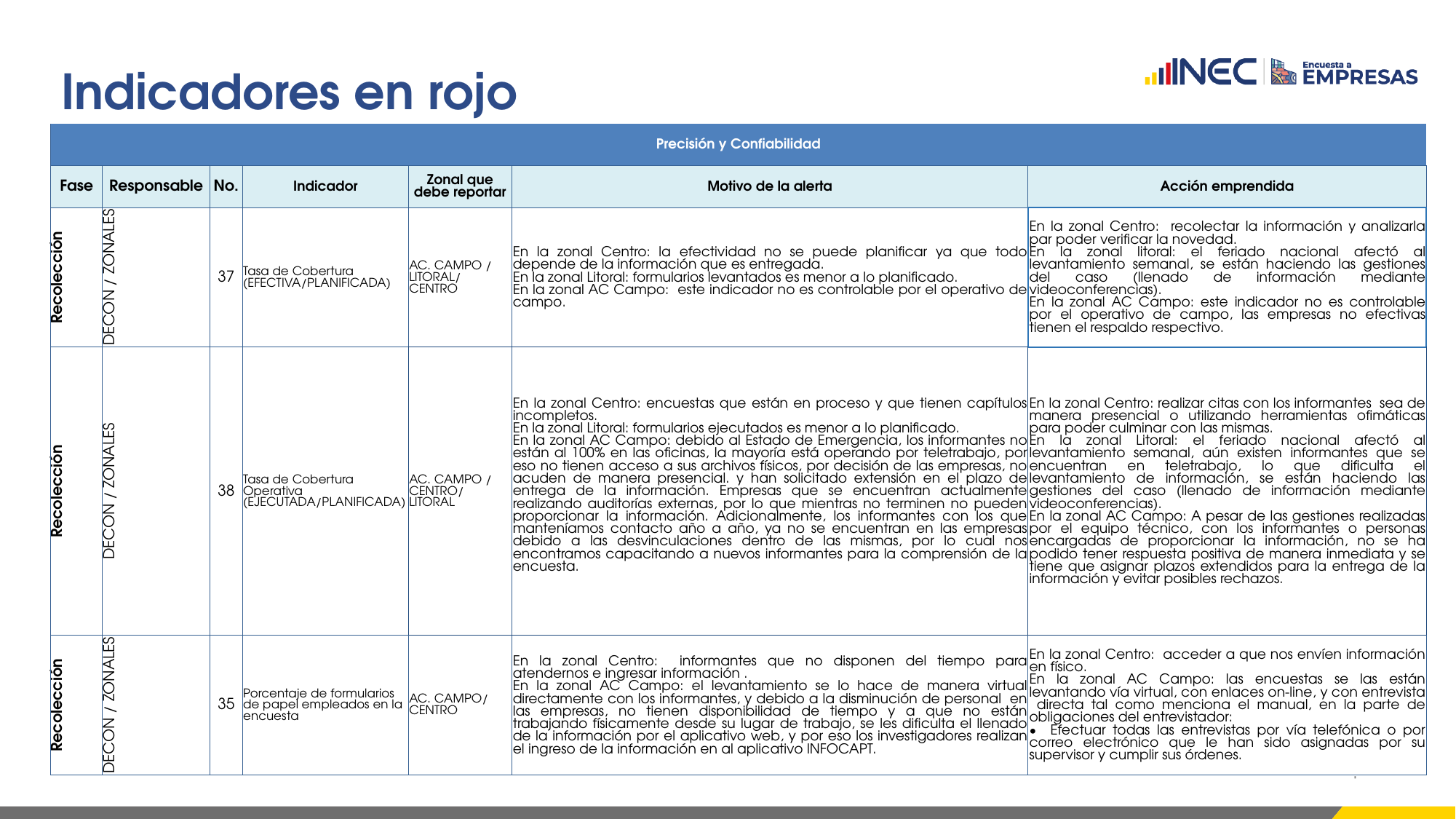

Indicadores en rojo
| Precisión y Confiabilidad |  |  |  |  |  |  |
| --- | --- | --- | --- | --- | --- | --- |
| Fase | Responsable | No. | Indicador | Zonal que debe reportar | Motivo de la alerta | Acción emprendida |
| Recolección | DECON / ZONALES | 37 | Tasa de Cobertura (EFECTIVA/PLANIFICADA) | AC. CAMPO / LITORAL/ CENTRO | En la zonal Centro: la efectividad no se puede planificar ya que todo depende de la información que es entregada. En la zonal Litoral: formularios levantados es menor a lo planificado. En la zonal AC Campo: este indicador no es controlable por el operativo de campo. | En la zonal Centro: recolectar la información y analizarla par poder verificar la novedad. En la zonal litoral: el feriado nacional afectó al levantamiento semanal, se están haciendo las gestiones del caso (llenado de información mediante videoconferencias). En la zonal AC Campo: este indicador no es controlable por el operativo de campo, las empresas no efectivas tienen el respaldo respectivo. |
| Recolección | DECON / ZONALES | 38 | Tasa de Cobertura Operativa (EJECUTADA/PLANIFICADA) | AC. CAMPO / CENTRO/ LITORAL | En la zonal Centro: encuestas que están en proceso y que tienen capítulos incompletos. En la zonal Litoral: formularios ejecutados es menor a lo planificado. En la zonal AC Campo: debido al Estado de Emergencia, los informantes no están al 100% en las oficinas, la mayoría está operando por teletrabajo, por eso no tienen acceso a sus archivos físicos, por decisión de las empresas, no acuden de manera presencial. y han solicitado extensión en el plazo de entrega de la información. Empresas que se encuentran actualmente realizando auditorías externas, por lo que mientras no terminen no pueden proporcionar la información. Adicionalmente, los informantes con los que manteníamos contacto año a año, ya no se encuentran en las empresas debido a las desvinculaciones dentro de las mismas, por lo cual nos encontramos capacitando a nuevos informantes para la comprensión de la encuesta. | En la zonal Centro: realizar citas con los informantes sea de manera presencial o utilizando herramientas ofimáticas para poder culminar con las mismas. En la zonal Litoral: el feriado nacional afectó al levantamiento semanal, aún existen informantes que se encuentran en teletrabajo, lo que dificulta el levantamiento de información, se están haciendo las gestiones del caso (llenado de información mediante videoconferencias). En la zonal AC Campo: A pesar de las gestiones realizadas por el equipo técnico, con los informantes o personas encargadas de proporcionar la información, no se ha podido tener respuesta positiva de manera inmediata y se tiene que asignar plazos extendidos para la entrega de la información y evitar posibles rechazos. |
| Recolección | DECON / ZONALES | 35 | Porcentaje de formularios de papel empleados en la encuesta | AC. CAMPO/ CENTRO | En la zonal Centro: informantes que no disponen del tiempo para atendernos e ingresar información . En la zonal AC Campo: el levantamiento se lo hace de manera virtual directamente con los informantes, y debido a la disminución de personal en las empresas, no tienen disponibilidad de tiempo y a que no están trabajando físicamente desde su lugar de trabajo, se les dificulta el llenado de la información por el aplicativo web, y por eso los investigadores realizan el ingreso de la información en al aplicativo INFOCAPT. | En la zonal Centro: acceder a que nos envíen información en físico. En la zonal AC Campo: las encuestas se las están levantando vía virtual, con enlaces on-line, y con entrevista directa tal como menciona el manual, en la parte de obligaciones del entrevistador: • Efectuar todas las entrevistas por vía telefónica o por correo electrónico que le han sido asignadas por su supervisor y cumplir sus órdenes. |